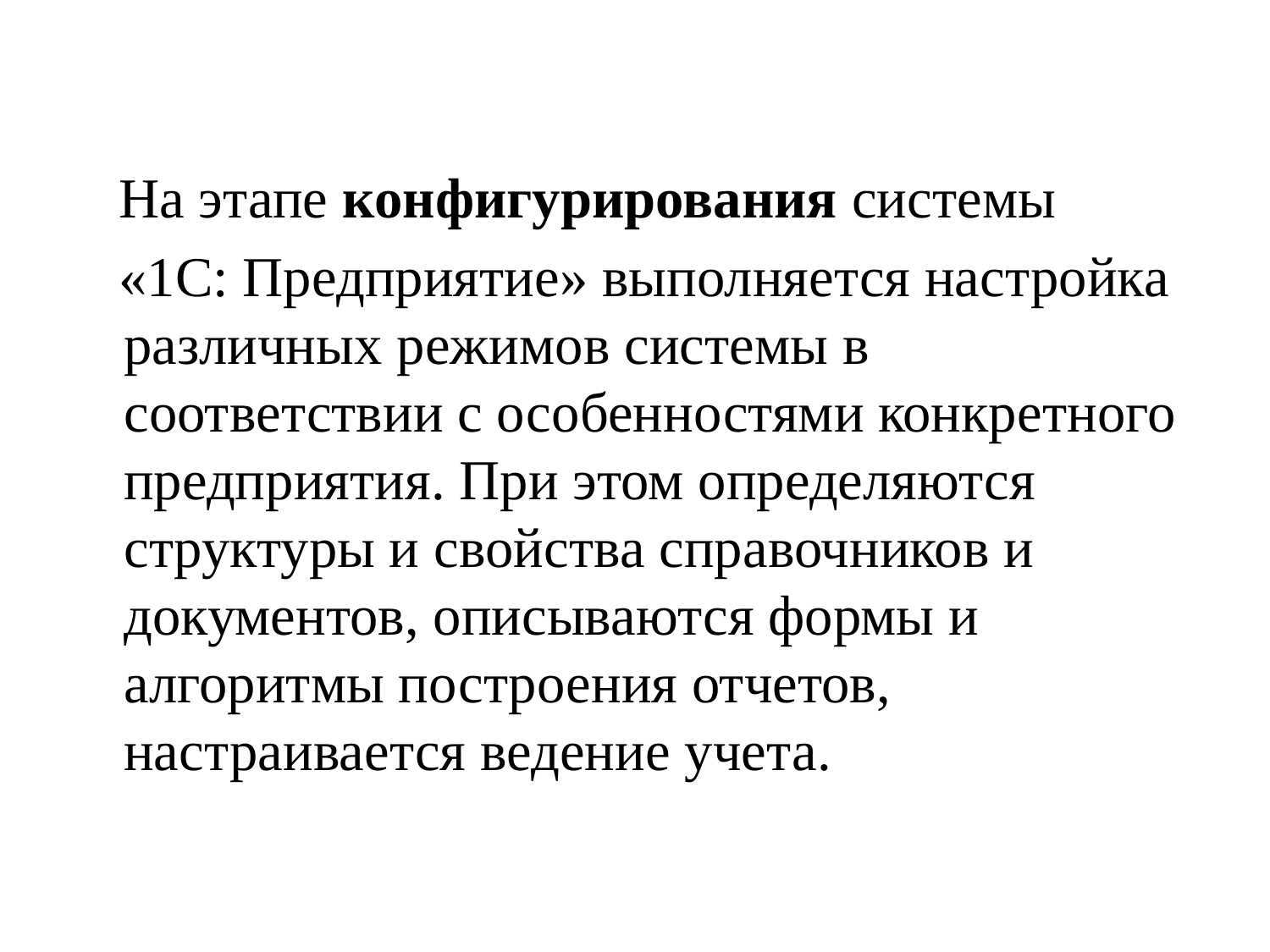

На этапе конфигурирования системы
   «1С: Предприятие» выполняется настройка различных режимов системы в соответствии с особенностями конкретного предприятия. При этом определяются структуры и свойства справочников и документов, описываются формы и алгоритмы построения отчетов, настраивается ведение учета.